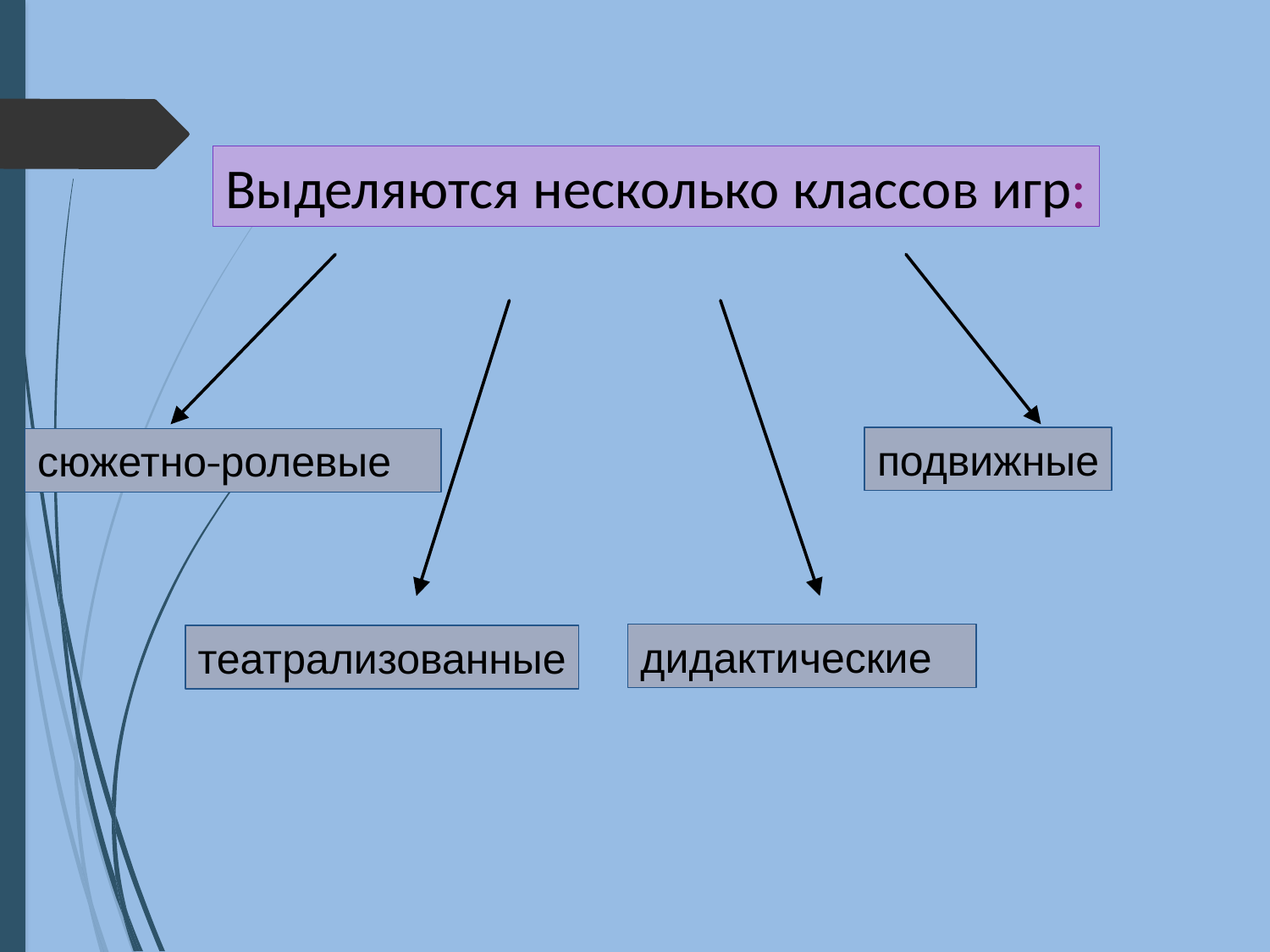

Выделяются несколько классов игр:
подвижные
сюжетно-ролевые
дидактические
театрализованные